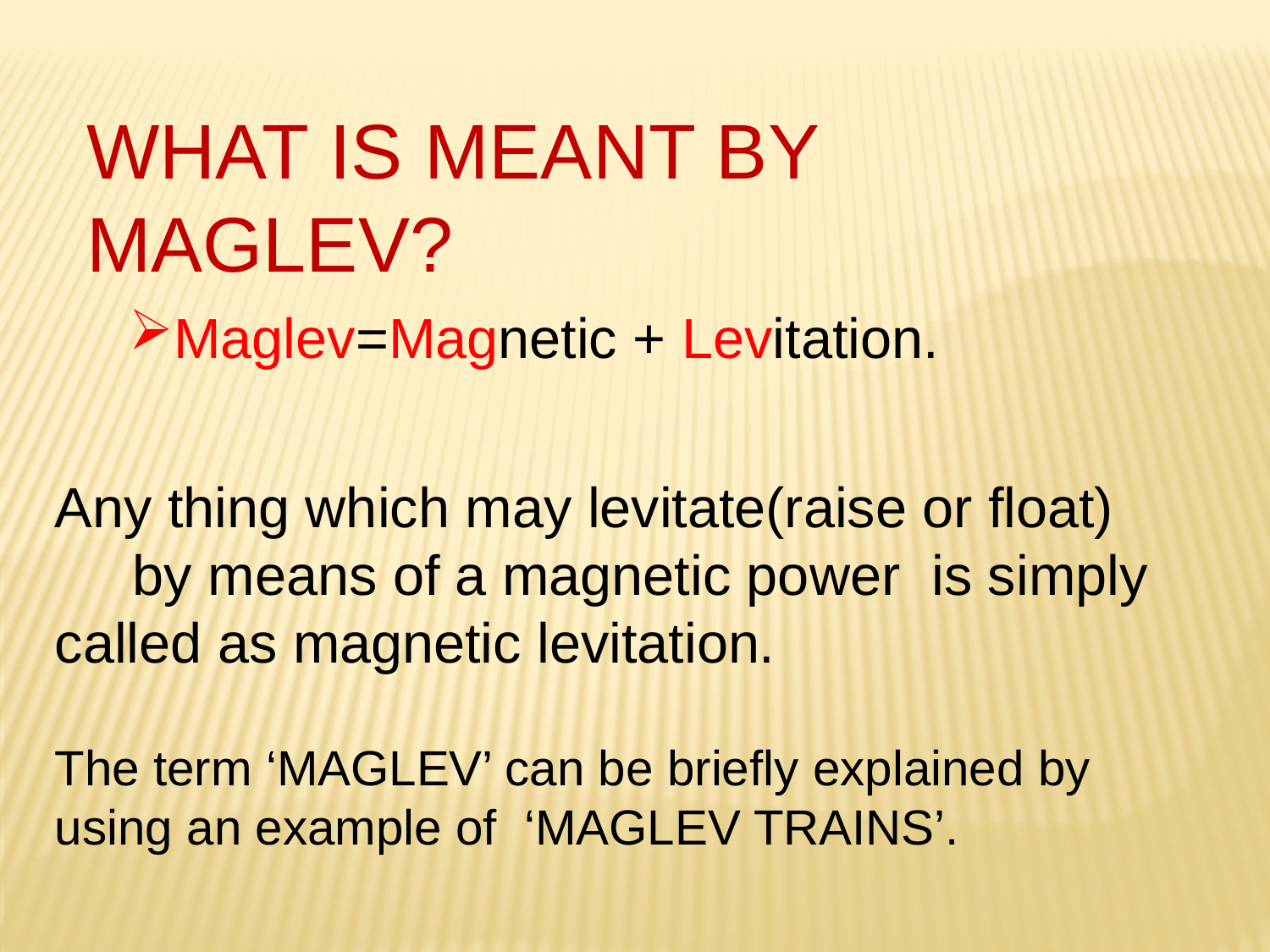

WHAT IS MEANT BY MAGLEV?
Maglev=Magnetic + Levitation.
Any thing which may levitate(raise or float)           by means of a magnetic power  is simply called as magnetic levitation.
The term ‘MAGLEV’ can be briefly explained by  using an example of  ‘MAGLEV TRAINS’.